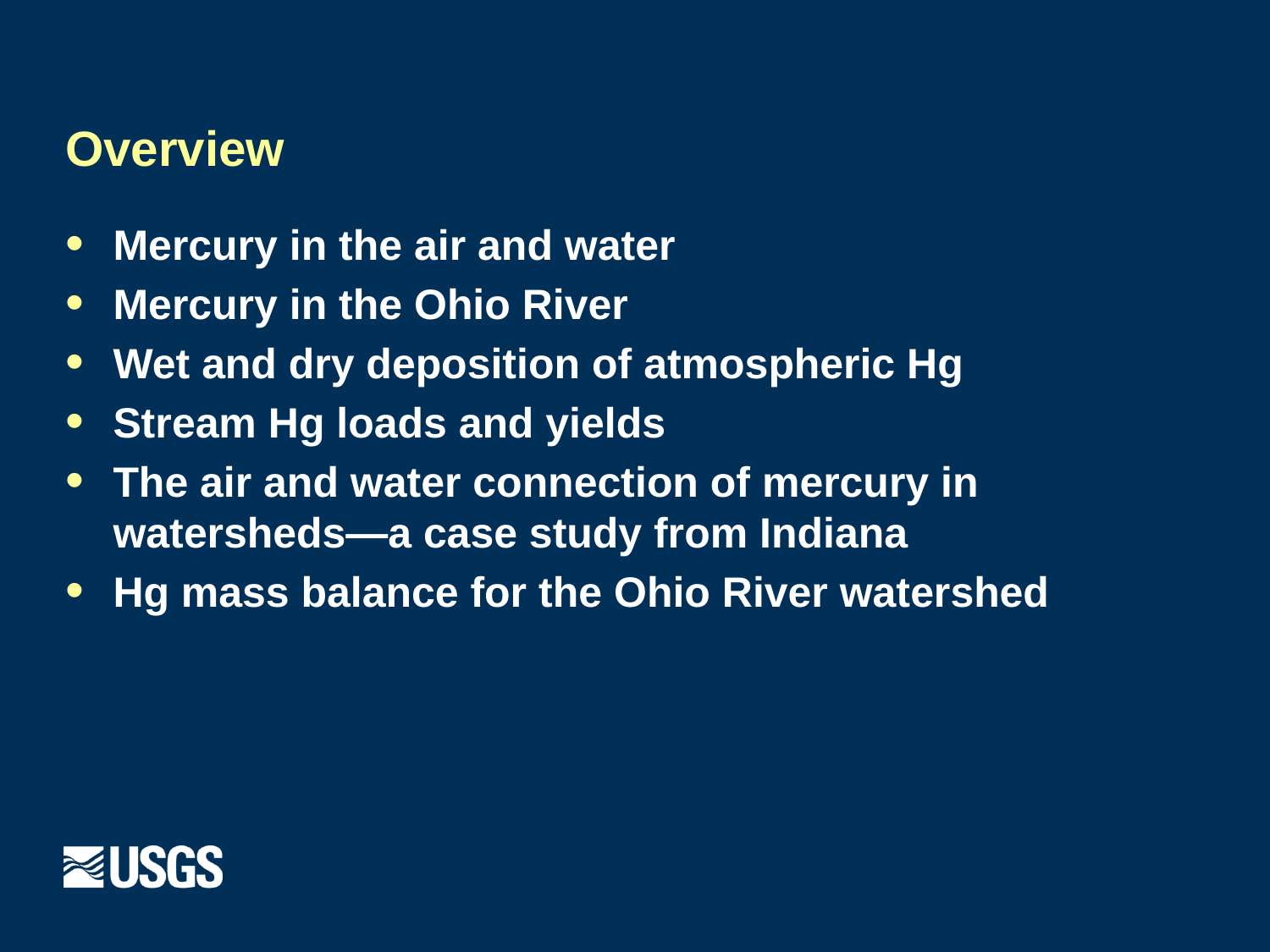

Overview

Mercury in the air and water
Mercury in the Ohio River
Wet and dry deposition of atmospheric Hg
Stream Hg loads and yields
The air and water connection of mercury in watersheds—a case study from Indiana
Hg mass balance for the Ohio River watershed